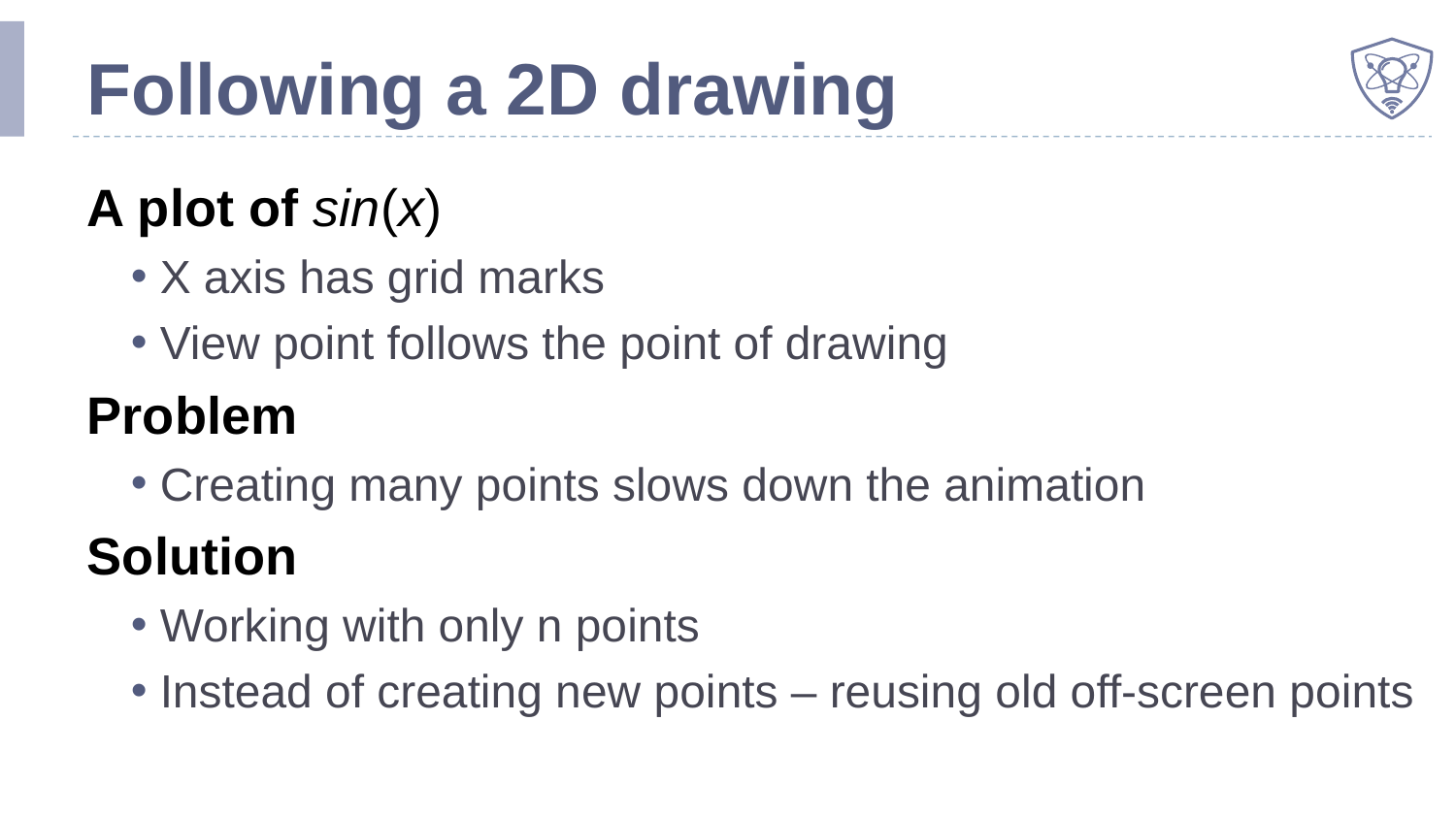

# Following a 2D drawing
A plot of sin(x)
X axis has grid marks
View point follows the point of drawing
Problem
Creating many points slows down the animation
Solution
Working with only n points
Instead of creating new points – reusing old off-screen points